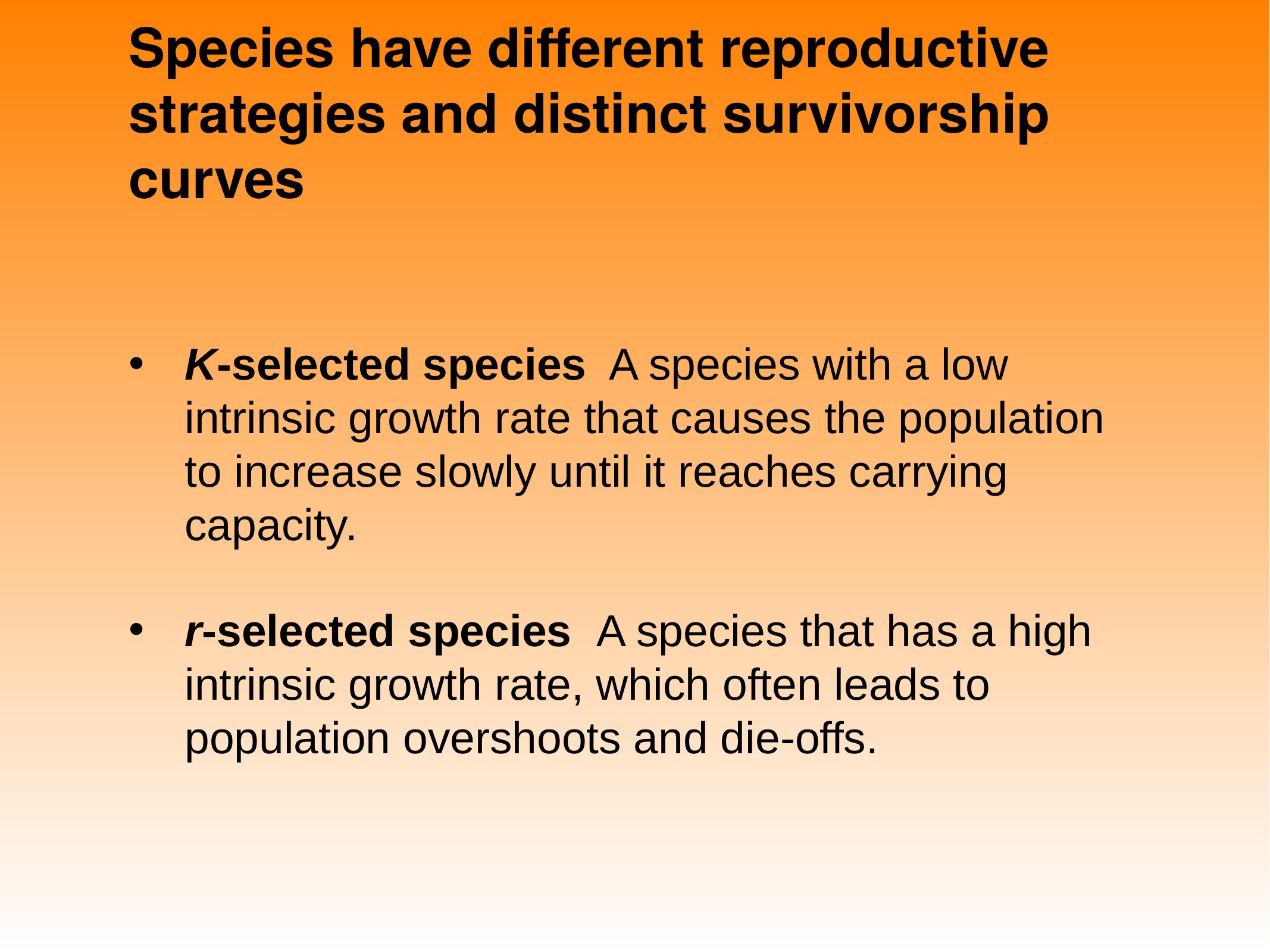

# Species have different reproductive strategies and distinct survivorship curves
K-selected species  A species with a low intrinsic growth rate that causes the population to increase slowly until it reaches carrying capacity.
r-selected species  A species that has a high intrinsic growth rate, which often leads to population overshoots and die-offs.